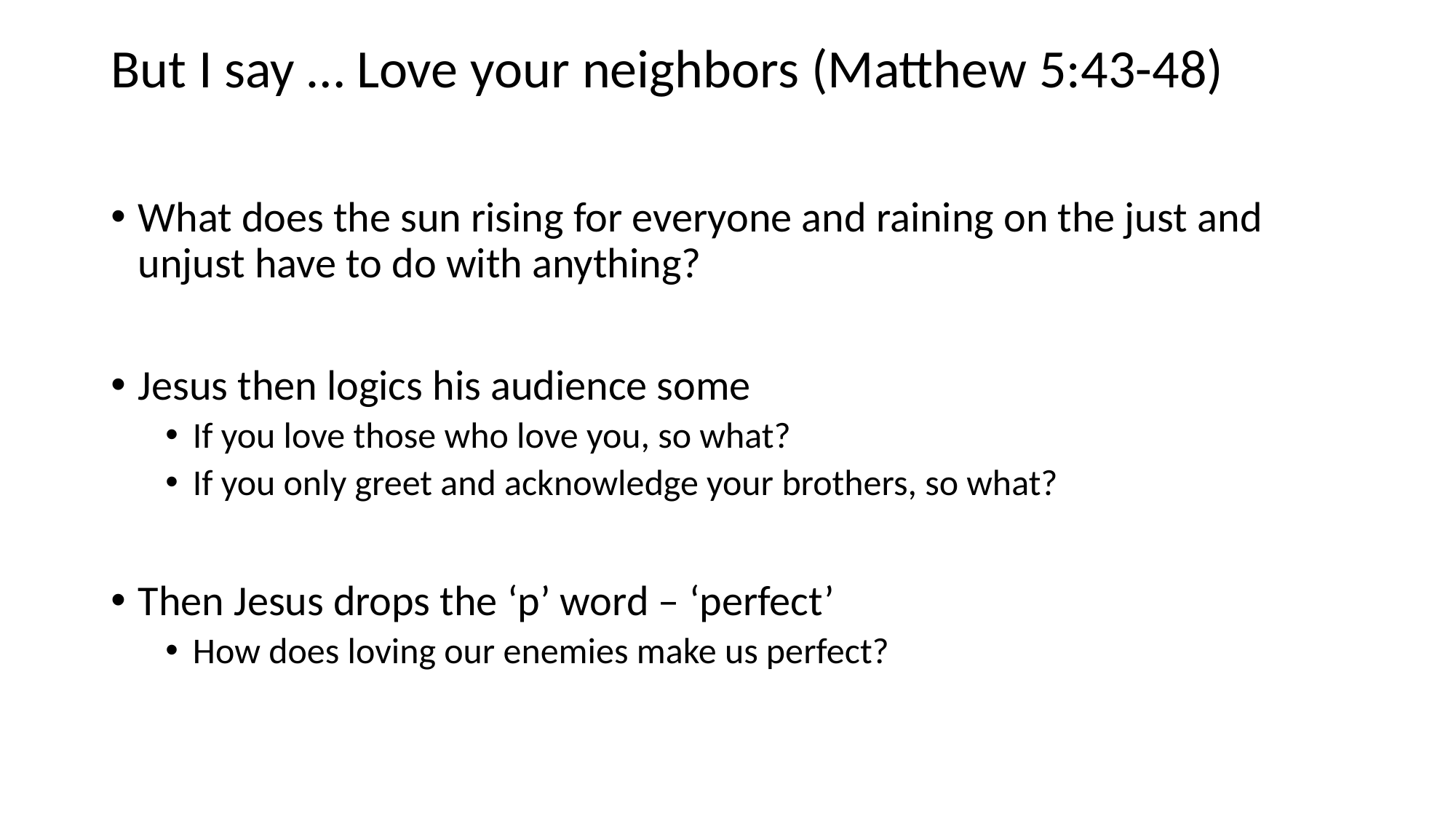

# But I say … Love your neighbors (Matthew 5:43-48)

What does the sun rising for everyone and raining on the just and unjust have to do with anything?

Jesus then logics his audience some
If you love those who love you, so what?
If you only greet and acknowledge your brothers, so what?

Then Jesus drops the ‘p’ word – ‘perfect’
How does loving our enemies make us perfect?